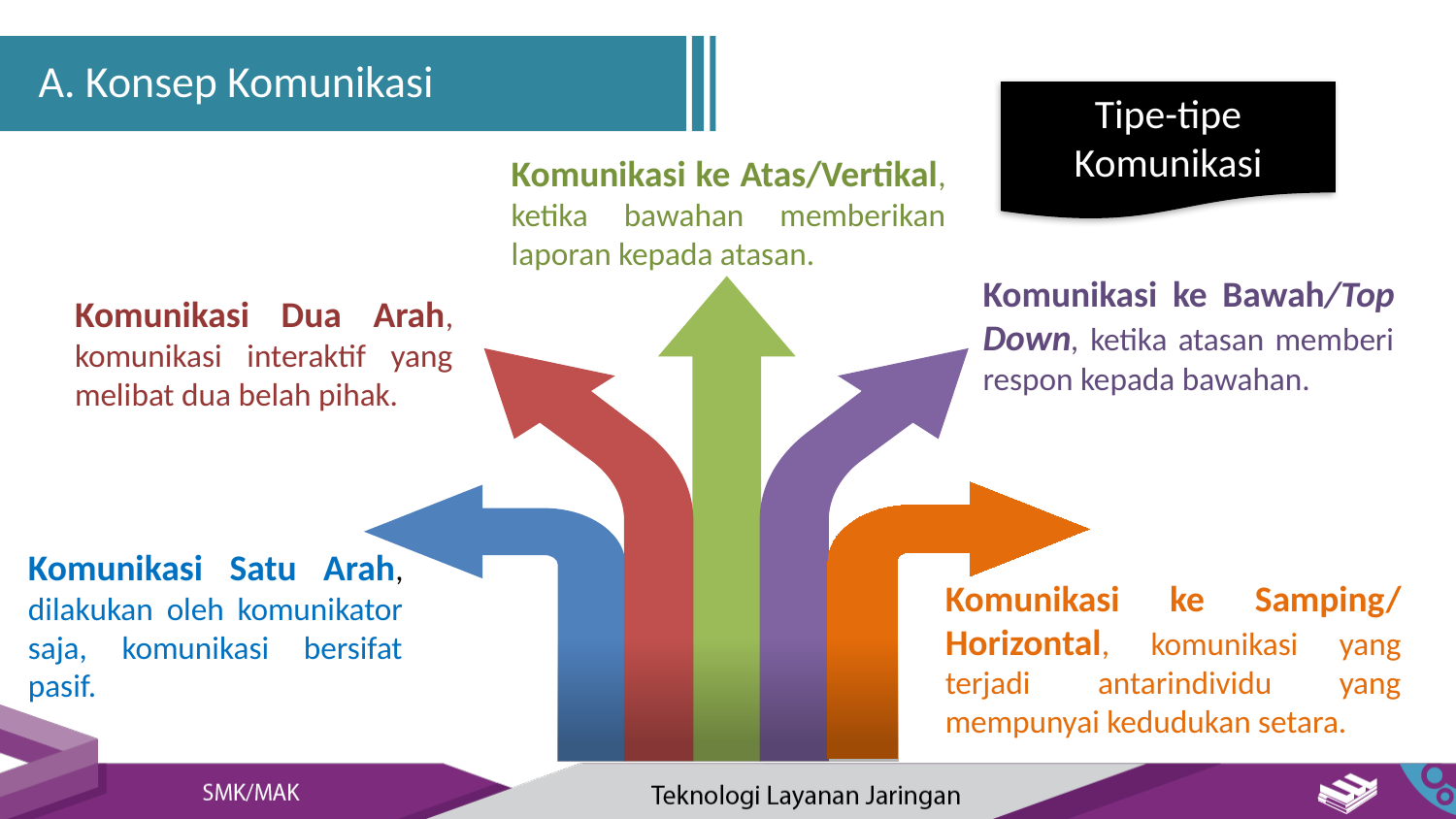

A. Konsep Komunikasi
Tipe-tipe Komunikasi
Komunikasi ke Atas/Vertikal, ketika bawahan memberikan laporan kepada atasan.
Komunikasi ke Bawah/Top Down, ketika atasan memberi respon kepada bawahan.

Komunikasi Dua Arah, komunikasi interaktif yang melibat dua belah pihak.
Komunikasi Satu Arah, dilakukan oleh komunikator saja, komunikasi bersifat pasif.
Komunikasi ke Samping/ Horizontal, komunikasi yang terjadi antarindividu yang mempunyai kedudukan setara.